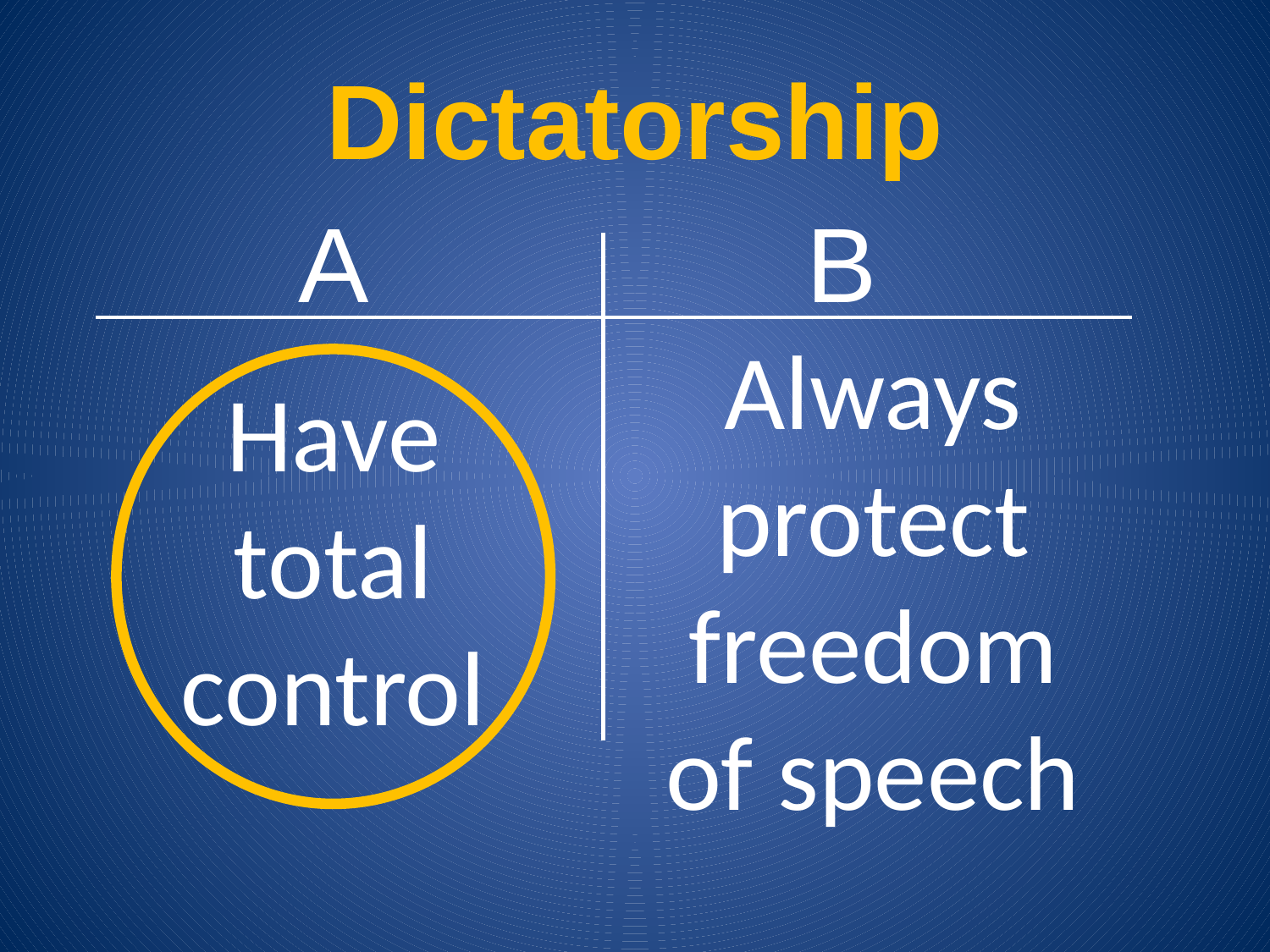

# Dictatorship
A
B
Always protect freedom of speech

Have total control